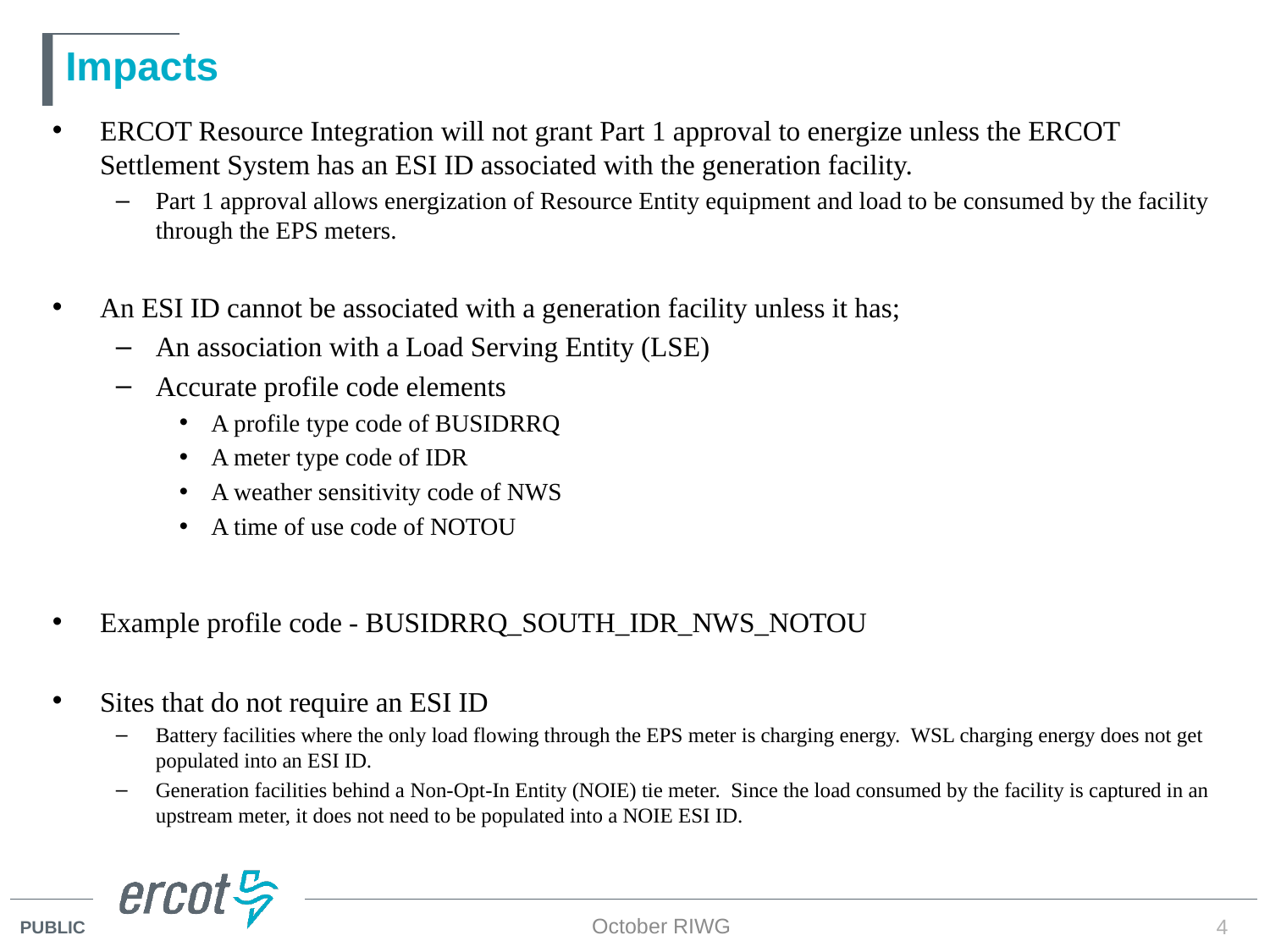

# Impacts
ERCOT Resource Integration will not grant Part 1 approval to energize unless the ERCOT Settlement System has an ESI ID associated with the generation facility.
Part 1 approval allows energization of Resource Entity equipment and load to be consumed by the facility through the EPS meters.

An ESI ID cannot be associated with a generation facility unless it has;
An association with a Load Serving Entity (LSE)
Accurate profile code elements
A profile type code of BUSIDRRQ
A meter type code of IDR
A weather sensitivity code of NWS
A time of use code of NOTOU

Example profile code - BUSIDRRQ_SOUTH_IDR_NWS_NOTOU

Sites that do not require an ESI ID
Battery facilities where the only load flowing through the EPS meter is charging energy.  WSL charging energy does not get populated into an ESI ID.
Generation facilities behind a Non-Opt-In Entity (NOIE) tie meter.  Since the load consumed by the facility is captured in an upstream meter, it does not need to be populated into a NOIE ESI ID.

October RIWG
4